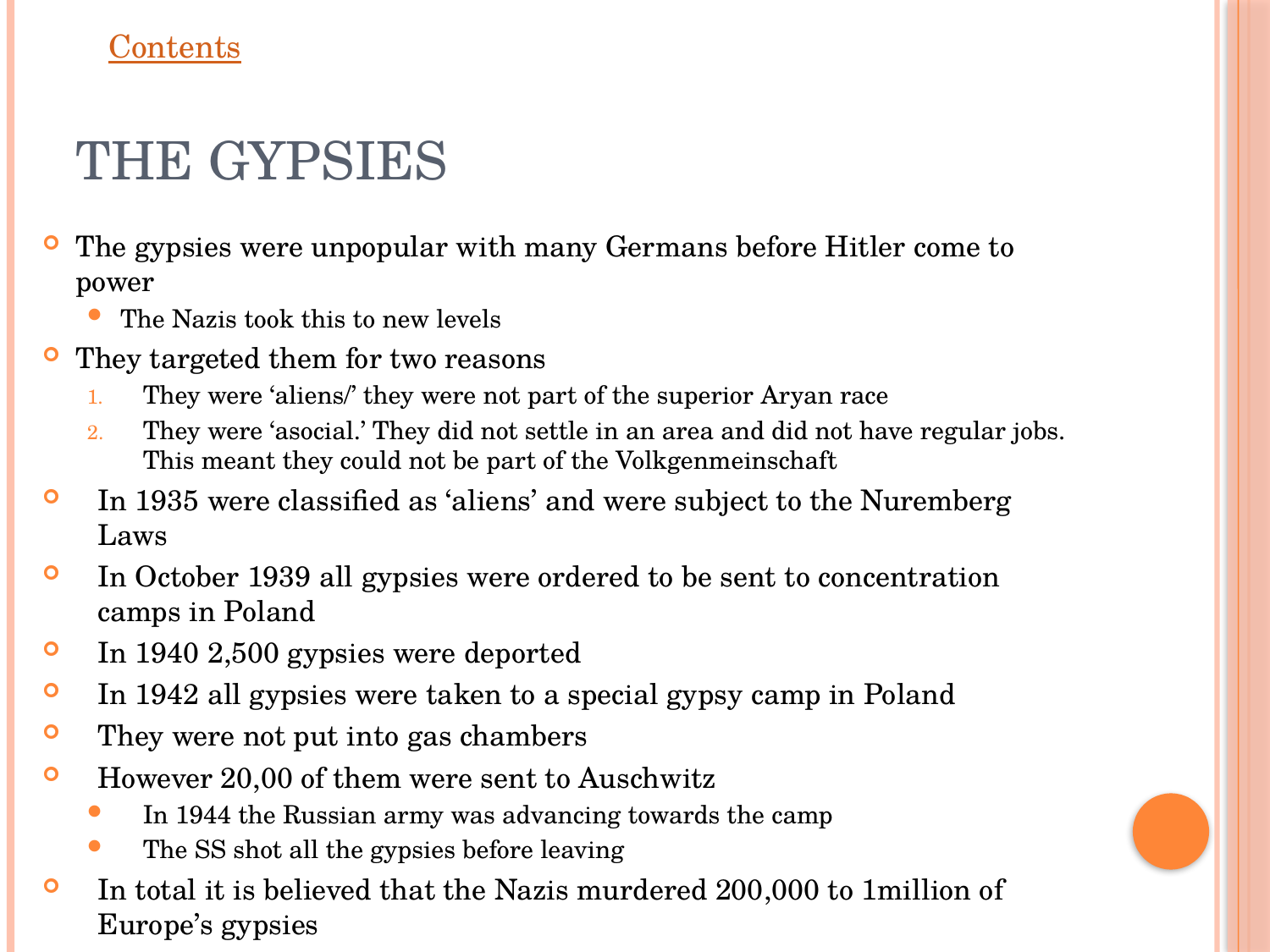

# The Gypsies
The gypsies were unpopular with many Germans before Hitler come to power
The Nazis took this to new levels
They targeted them for two reasons
They were ‘aliens/’ they were not part of the superior Aryan race
They were ‘asocial.’ They did not settle in an area and did not have regular jobs. This meant they could not be part of the Volkgenmeinschaft
In 1935 were classified as ‘aliens’ and were subject to the Nuremberg Laws
In October 1939 all gypsies were ordered to be sent to concentration camps in Poland
In 1940 2,500 gypsies were deported
In 1942 all gypsies were taken to a special gypsy camp in Poland
They were not put into gas chambers
However 20,00 of them were sent to Auschwitz
In 1944 the Russian army was advancing towards the camp
The SS shot all the gypsies before leaving
In total it is believed that the Nazis murdered 200,000 to 1million of Europe’s gypsies